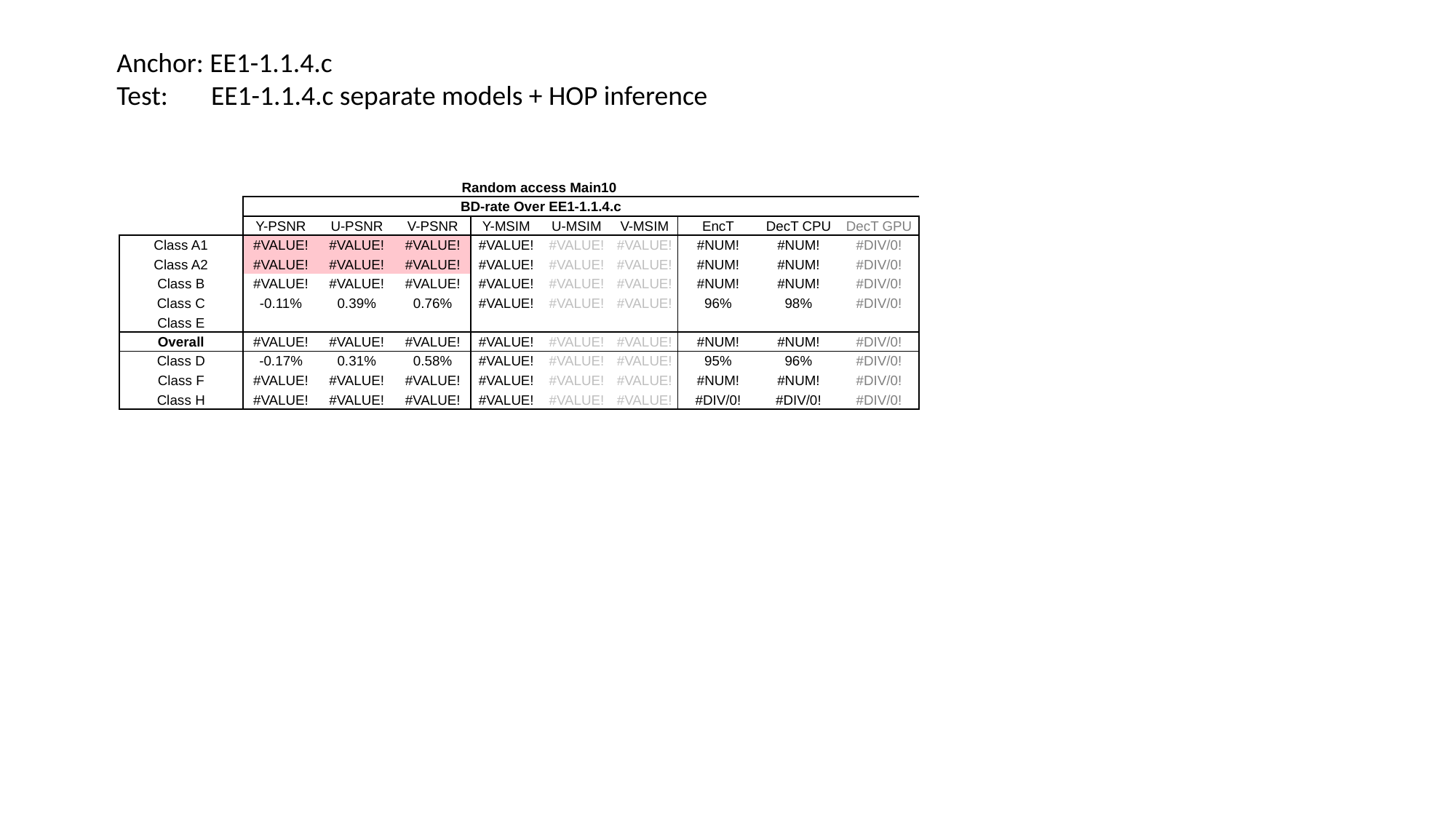

Anchor: EE1-1.1.4.c
Test:       EE1-1.1.4.c separate models + HOP inference
|  | Random access Main10 |  |  |  |  |  |  |  |  |
| --- | --- | --- | --- | --- | --- | --- | --- | --- | --- |
|  | BD-rate Over EE1-1.1.4.c |  |  |  |  |  |  |  |  |
|  | Y-PSNR | U-PSNR | V-PSNR | Y-MSIM | U-MSIM | V-MSIM | EncT | DecT CPU | DecT GPU |
| Class A1 | #VALUE! | #VALUE! | #VALUE! | #VALUE! | #VALUE! | #VALUE! | #NUM! | #NUM! | #DIV/0! |
| Class A2 | #VALUE! | #VALUE! | #VALUE! | #VALUE! | #VALUE! | #VALUE! | #NUM! | #NUM! | #DIV/0! |
| Class B | #VALUE! | #VALUE! | #VALUE! | #VALUE! | #VALUE! | #VALUE! | #NUM! | #NUM! | #DIV/0! |
| Class C | -0.11% | 0.39% | 0.76% | #VALUE! | #VALUE! | #VALUE! | 96% | 98% | #DIV/0! |
| Class E |  |  |  |  |  |  |  |  |  |
| Overall | #VALUE! | #VALUE! | #VALUE! | #VALUE! | #VALUE! | #VALUE! | #NUM! | #NUM! | #DIV/0! |
| Class D | -0.17% | 0.31% | 0.58% | #VALUE! | #VALUE! | #VALUE! | 95% | 96% | #DIV/0! |
| Class F | #VALUE! | #VALUE! | #VALUE! | #VALUE! | #VALUE! | #VALUE! | #NUM! | #NUM! | #DIV/0! |
| Class H | #VALUE! | #VALUE! | #VALUE! | #VALUE! | #VALUE! | #VALUE! | #DIV/0! | #DIV/0! | #DIV/0! |